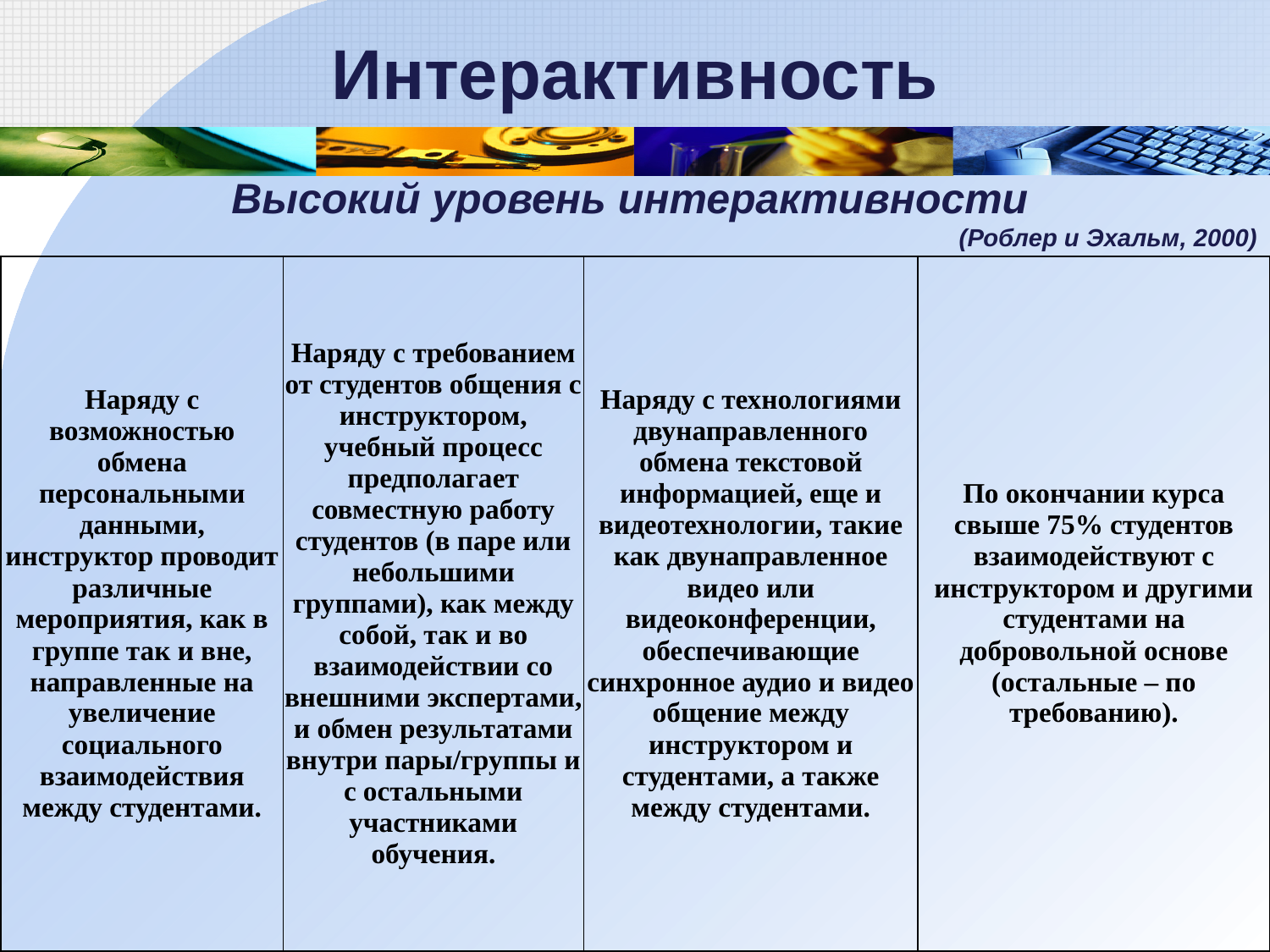

# Интерактивность
Высокий уровень интерактивности
(Роблер и Эхальм, 2000)

| Наряду с возможностью обмена персональными данными, инструктор проводит различные мероприятия, как в группе так и вне, направленные на увеличение социального взаимодействия между студентами. | Наряду с требованием от студентов общения с инструктором, учебный процесс предполагает совместную работу студентов (в паре или небольшими группами), как между собой, так и во взаимодействии со внешними экспертами, и обмен результатами внутри пары/группы и с остальными участниками обучения. | Наряду с технологиями двунаправленного обмена текстовой информацией, еще и видеотехнологии, такие как двунаправленное видео или видеоконференции, обеспечивающие синхронное аудио и видео общение между инструктором и студентами, а также между студентами. | По окончании курса свыше 75% студентов взаимодействуют с инструктором и другими студентами на добровольной основе (остальные – по требованию). |
| --- | --- | --- | --- |